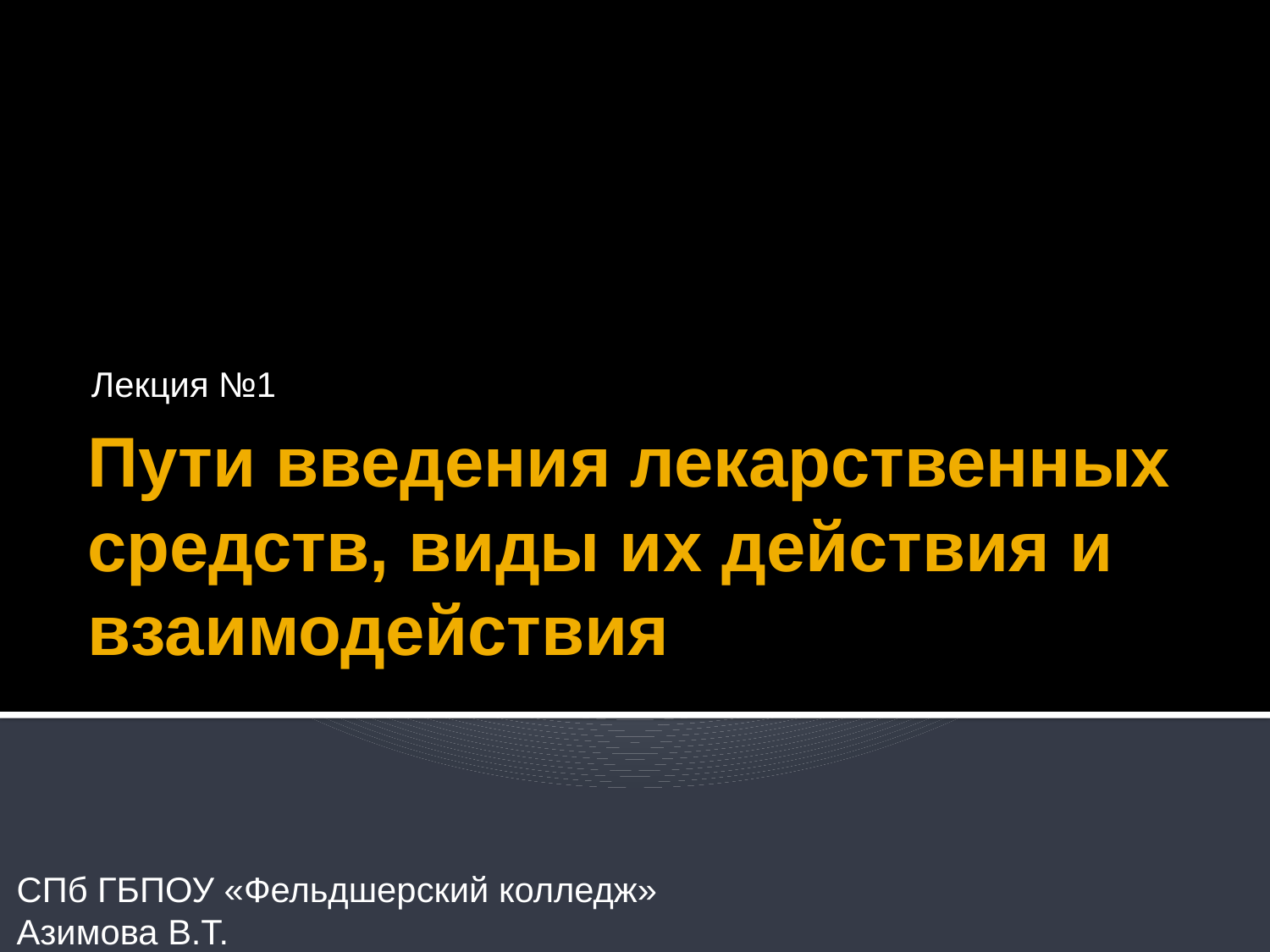

Лекция №1
# Пути введения лекарственных средств, виды их действия и взаимодействия
СПб ГБПОУ «Фельдшерский колледж»
Азимова В.Т.